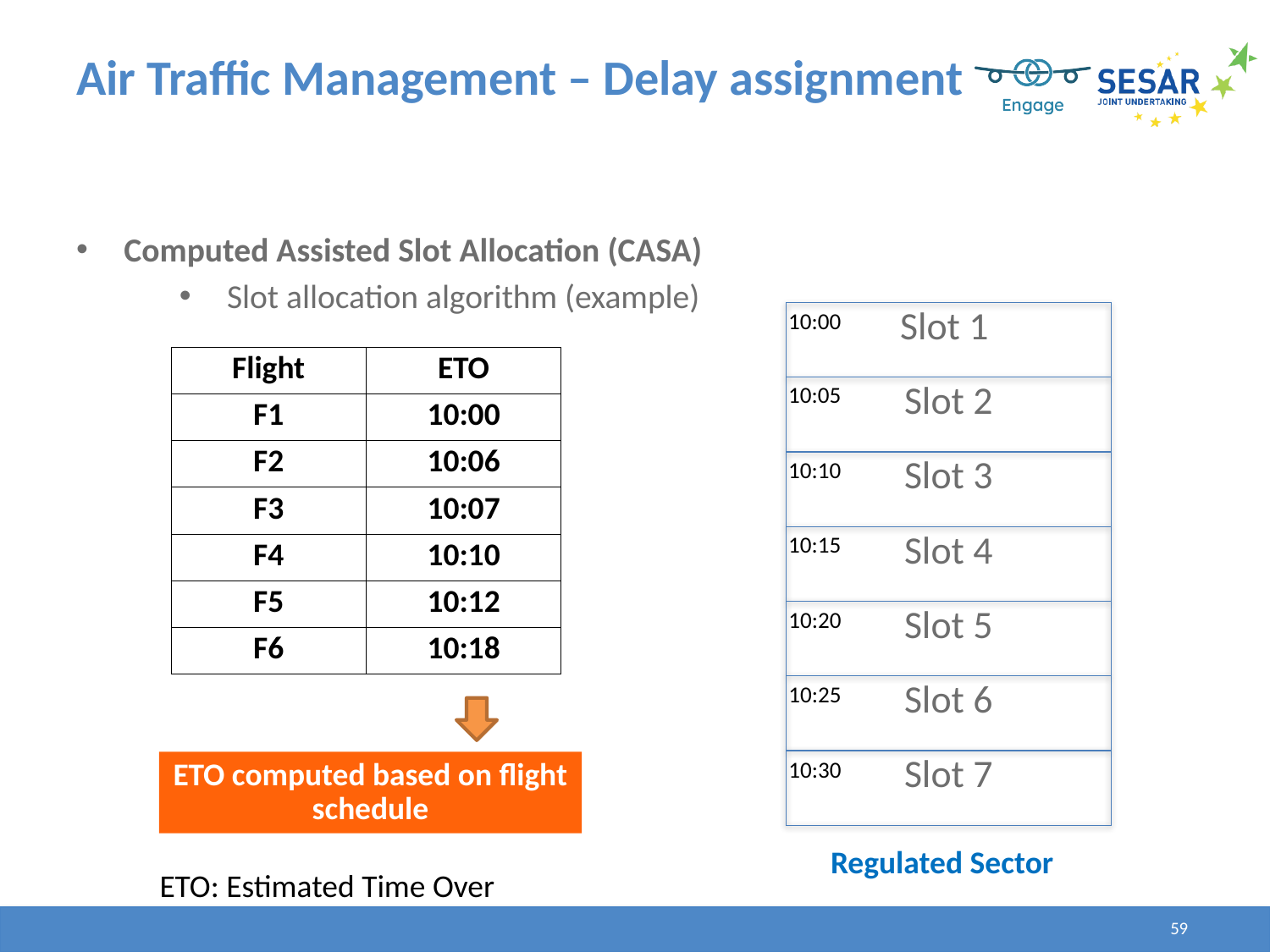

# Air Traffic Management – Delay assignment
Computed Assisted Slot Allocation (CASA)
Slot allocation algorithm (example)

10:00
| Slot 1 |
| --- |
| Slot 2 |
| Slot 3 |
| Slot 4 |
| Slot 5 |
| Slot 6 |
| Slot 7 |
| Flight | ETO |
| --- | --- |
| F1 | 10:00 |
| F2 | 10:06 |
| F3 | 10:07 |
| F4 | 10:10 |
| F5 | 10:12 |
| F6 | 10:18 |
10:05
10:10
10:15
10:20
10:25

10:30
ETO computed based on flight schedule
Regulated Sector
ETO: Estimated Time Over
59